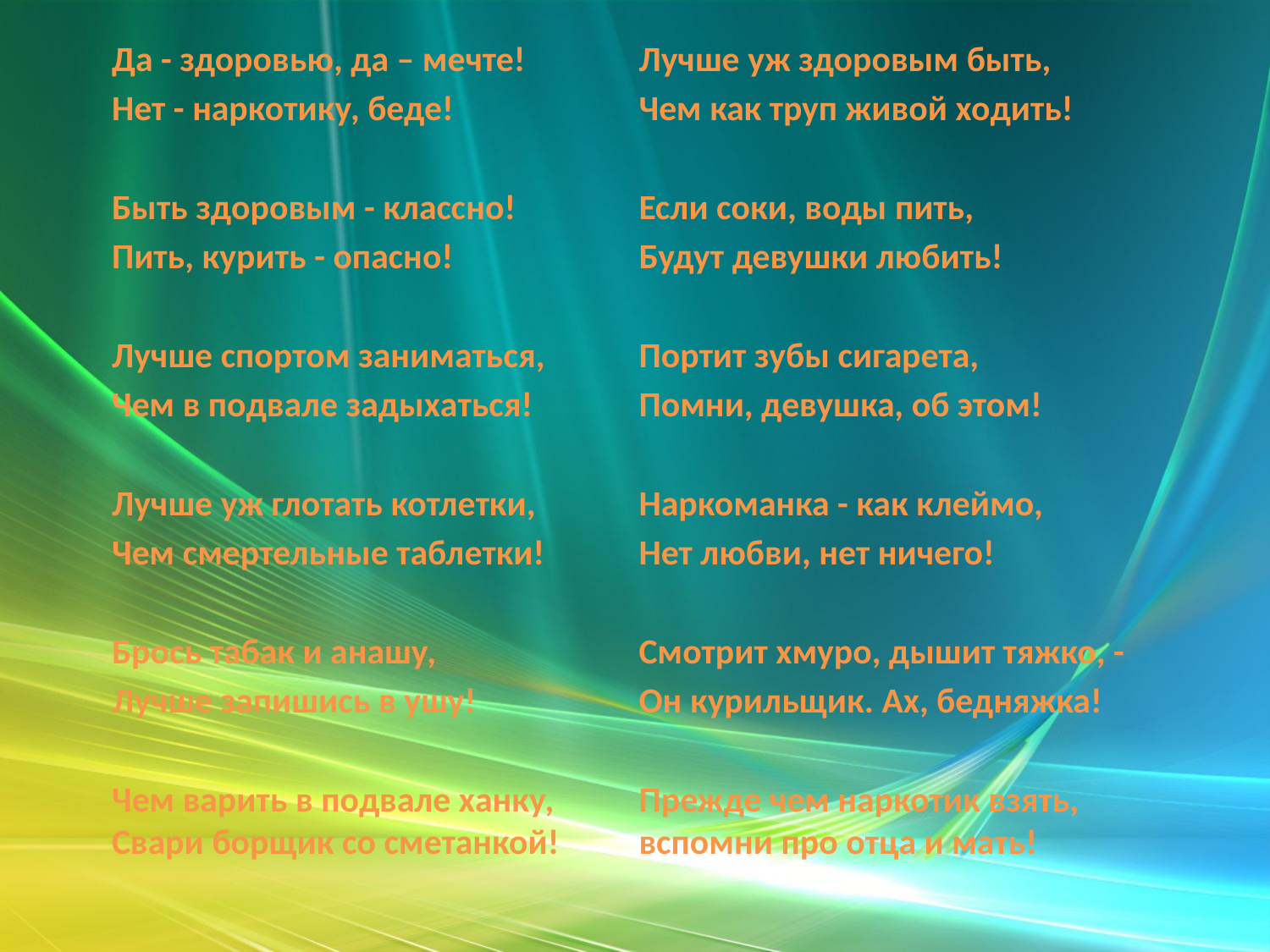

Да - здоровью, да – мечте!
Нет - наркотику, беде!

Быть здоровым - классно!
Пить, курить - опасно!

Лучше спортом заниматься,
Чем в подвале задыхаться!

Лучше уж глотать котлетки,
Чем смертельные таблетки!

Брось табак и анашу,
Лучше запишись в ушу!

Чем варить в подвале ханку, Свари борщик со сметанкой!

Лучше уж здоровым быть,
Чем как труп живой ходить!

Если соки, воды пить,
Будут девушки любить!

Портит зубы сигарета,
Помни, девушка, об этом!

Наркоманка - как клеймо,
Нет любви, нет ничего!

Смотрит хмуро, дышит тяжко, -
Он курильщик. Ах, бедняжка!

Прежде чем наркотик взять, вспомни про отца и мать!